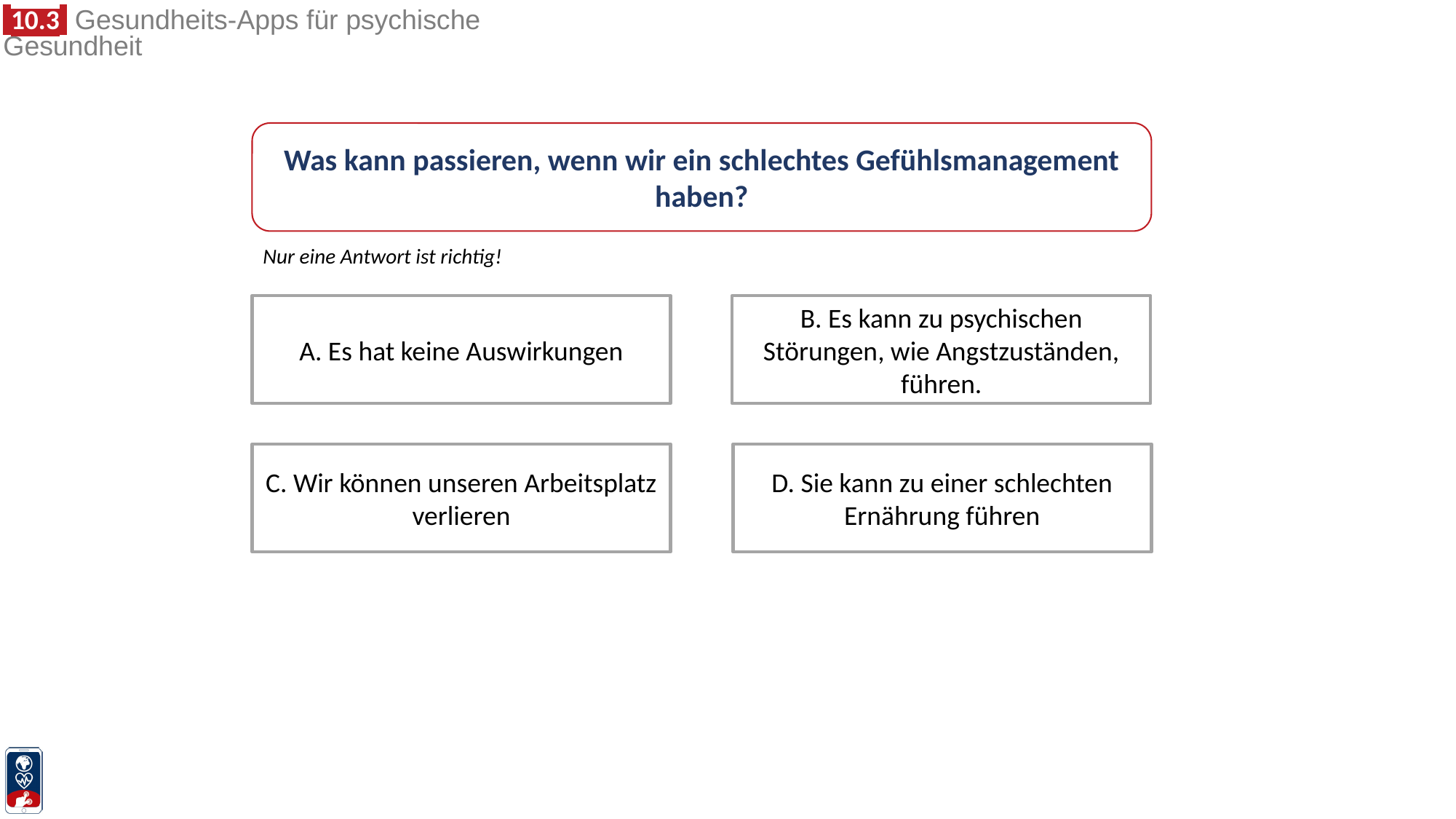

Was kann passieren, wenn wir ein schlechtes Gefühlsmanagement haben?
Nur eine Antwort ist richtig!
A. Es hat keine Auswirkungen
B. Es kann zu psychischen Störungen, wie Angstzuständen, führen.
C. Wir können unseren Arbeitsplatz verlieren
D. Sie kann zu einer schlechten Ernährung führen